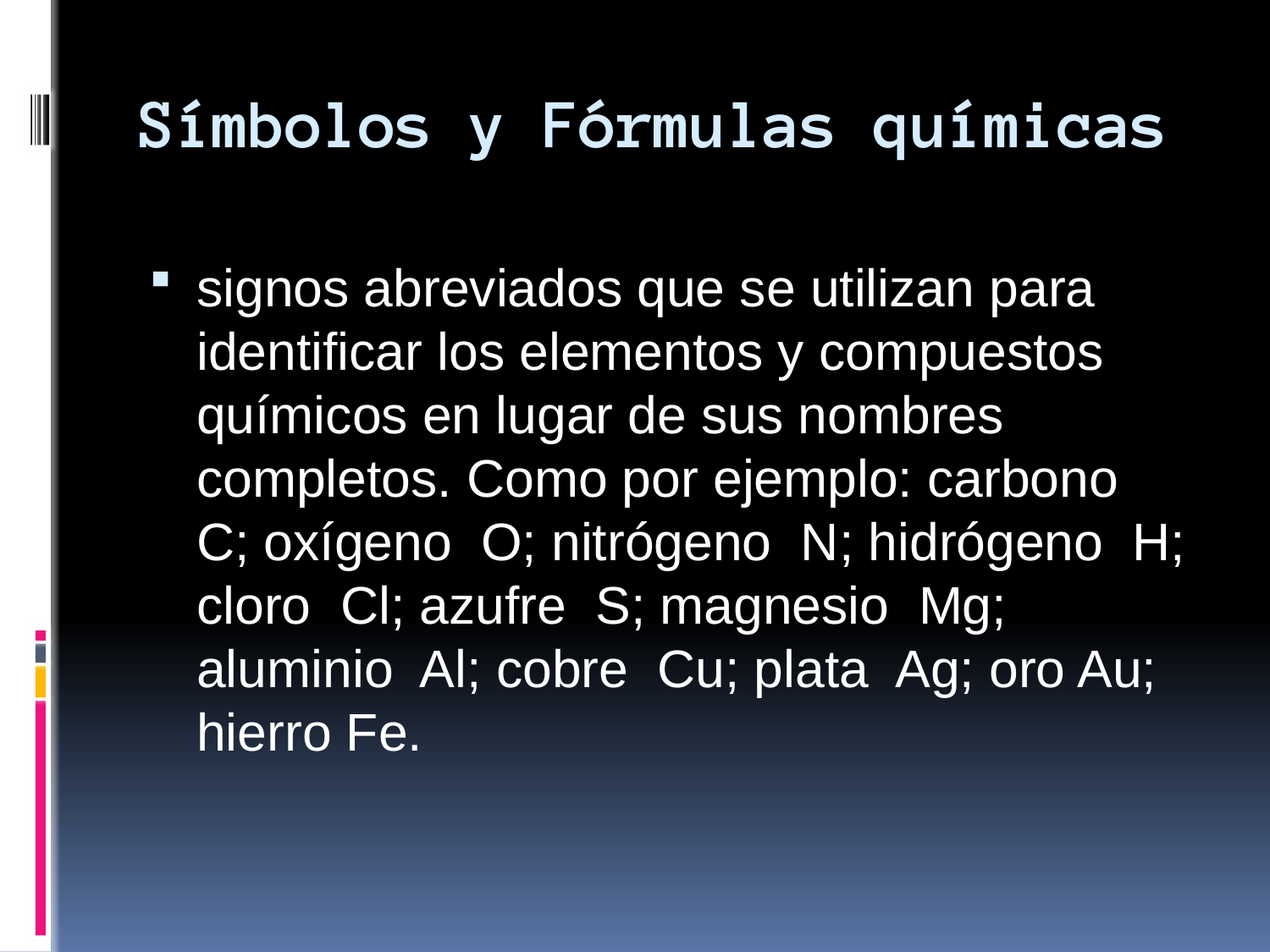

# Símbolos y Fórmulas químicas
signos abreviados que se utilizan para identificar los elementos y compuestos químicos en lugar de sus nombres completos. Como por ejemplo: carbono   C; oxígeno  O; nitrógeno  N; hidrógeno  H; cloro  Cl; azufre  S; magnesio  Mg; aluminio  Al; cobre  Cu; plata  Ag; oro Au; hierro Fe.